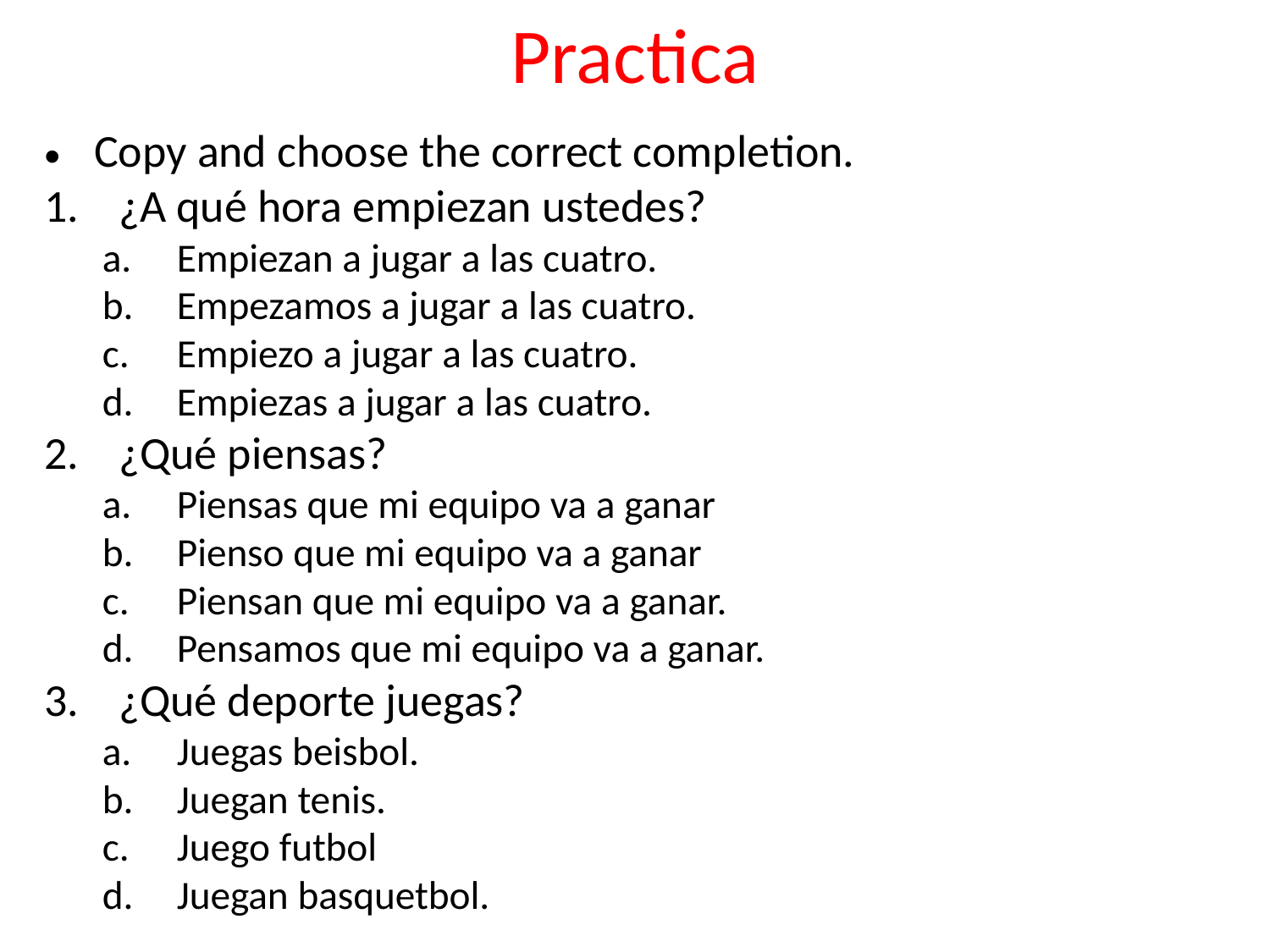

Practica
Copy and choose the correct completion.
¿A qué hora empiezan ustedes?
Empiezan a jugar a las cuatro.
Empezamos a jugar a las cuatro.
Empiezo a jugar a las cuatro.
Empiezas a jugar a las cuatro.
¿Qué piensas?
Piensas que mi equipo va a ganar
Pienso que mi equipo va a ganar
Piensan que mi equipo va a ganar.
Pensamos que mi equipo va a ganar.
¿Qué deporte juegas?
Juegas beisbol.
Juegan tenis.
Juego futbol
Juegan basquetbol.